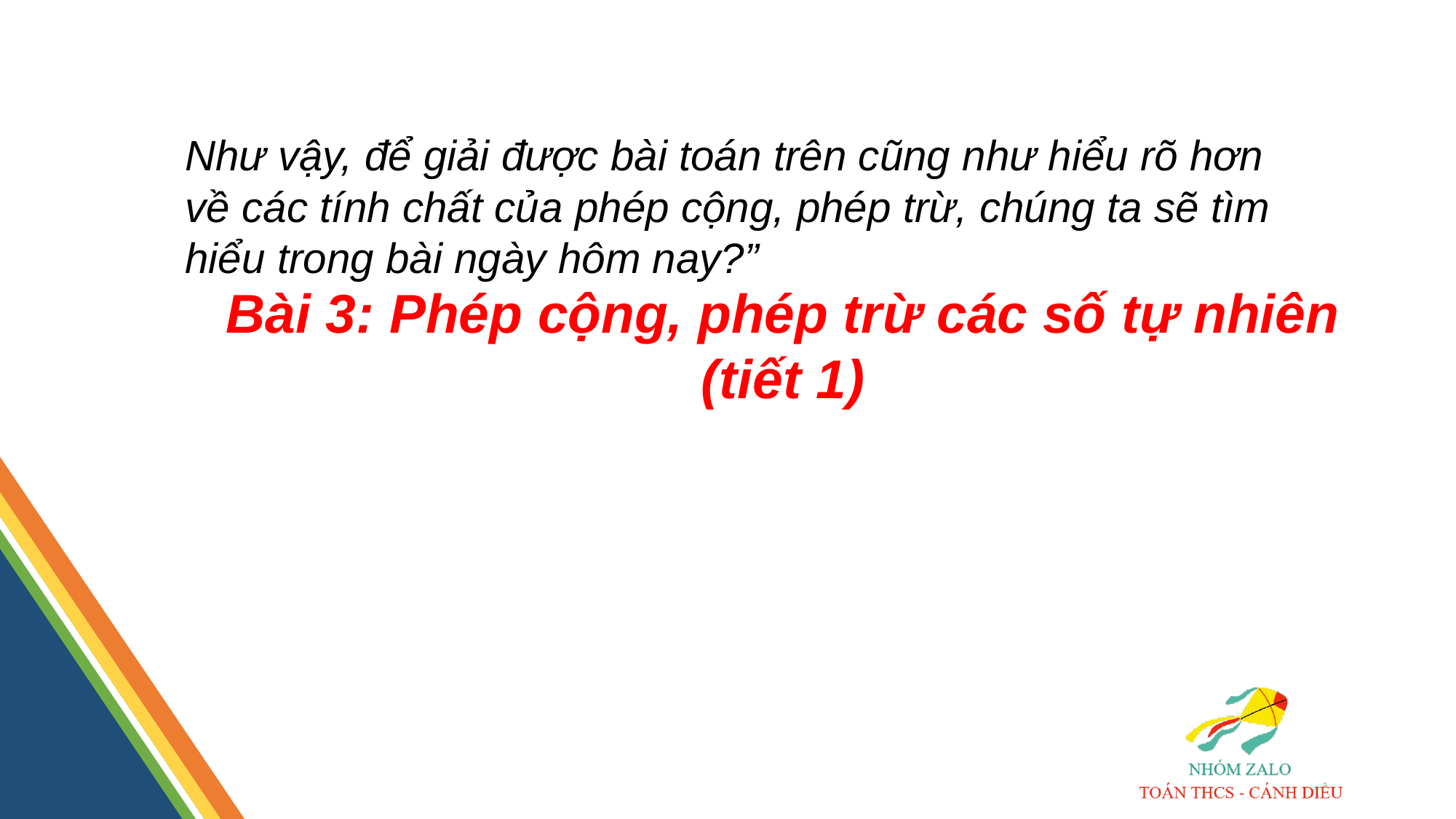

Như vậy, để giải được bài toán trên cũng như hiểu rõ hơn về các tính chất của phép cộng, phép trừ, chúng ta sẽ tìm hiểu trong bài ngày hôm nay?”
Bài 3: Phép cộng, phép trừ các số tự nhiên (tiết 1)